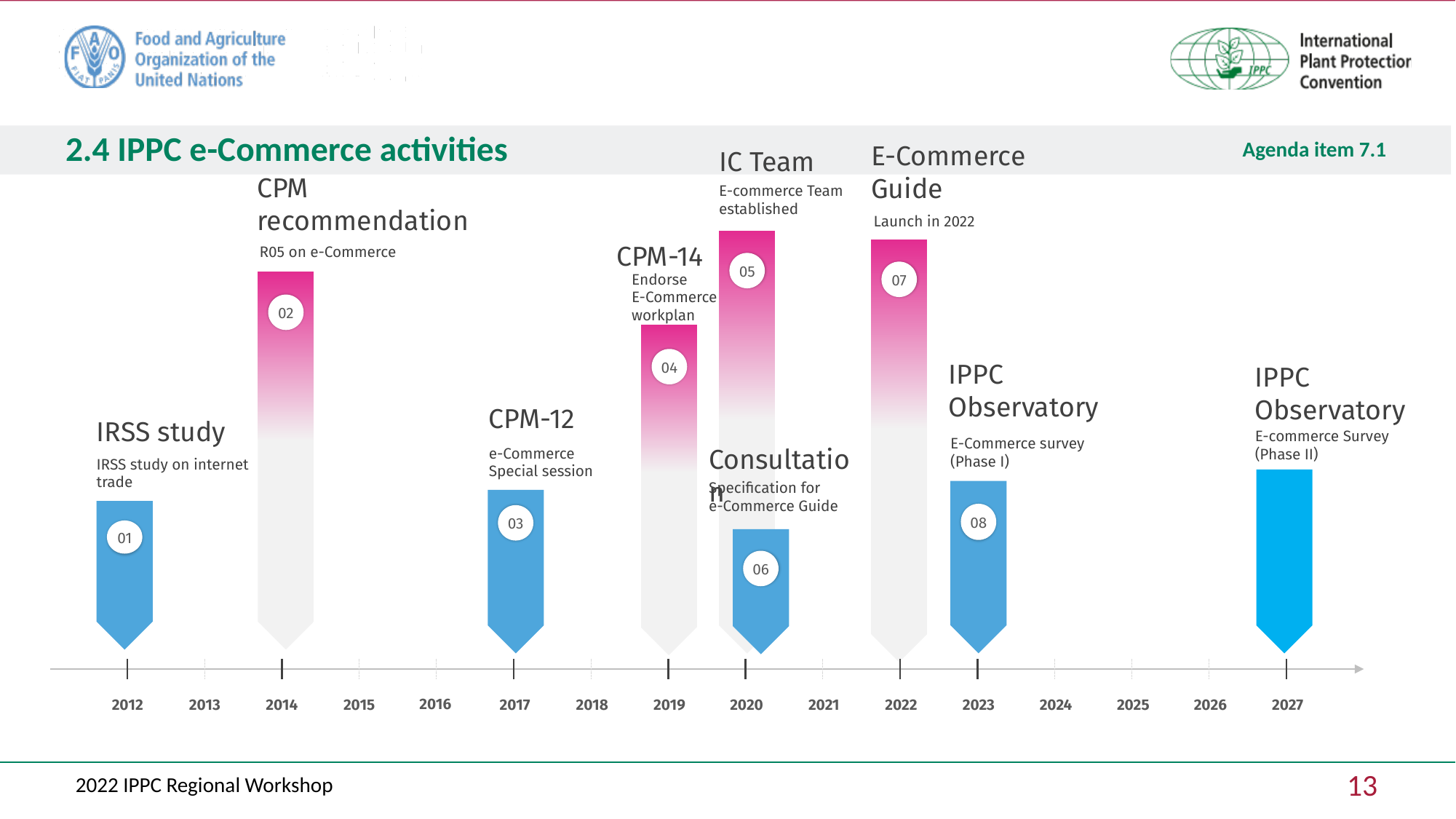

CPM-14
Endorse
E-Commerce
workplan

04
# 2.4 IPPC e-Commerce activities
E-Commerce Guide
Launch in 2022

07
IC Team
E-commerce Team established

05
CPM recommendation

R05 on e-Commerce

02

IPPC Observatory
E-Commerce survey (Phase I)

08

Consultation
Specification for
e-Commerce Guide

06
IPPC Observatory
E-commerce Survey (Phase II)

CPM-12
e-Commerce
Special session

03
IRSS study
IRSS study on internet trade

01
2016
2012
2013
2014
2015
2017
2018
2019
2020
2021
2022
2023
2024
2025
2026
2027